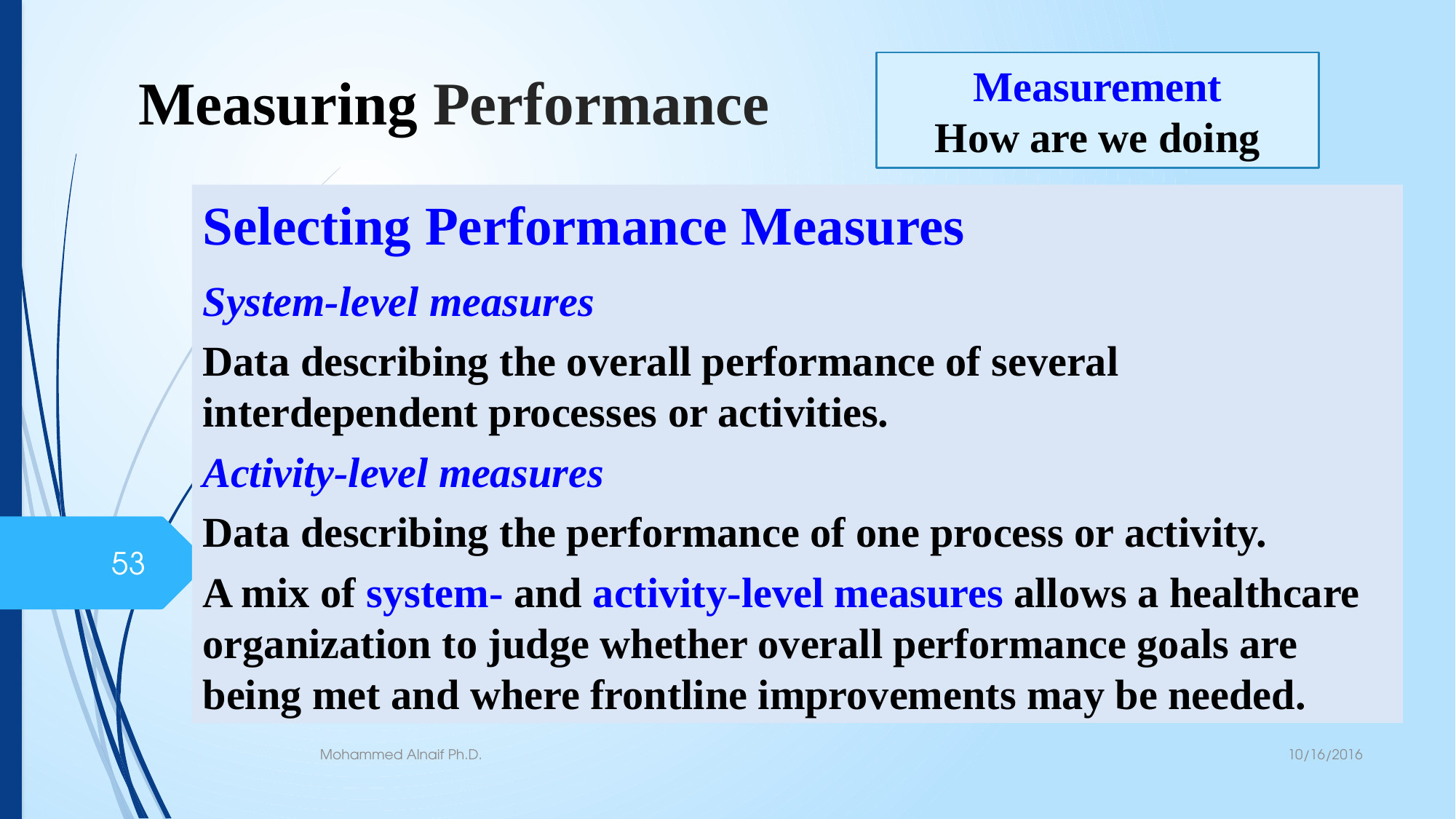

# Measuring Performance
Measurement
How are we doing

Selecting Performance Measures
System-level measures
Data describing the overall performance of several interdependent processes or activities.
Activity-level measures
Data describing the performance of one process or activity.
A mix of system- and activity-level measures allows a healthcare organization to judge whether overall performance goals are being met and where frontline improvements may be needed.
53
10/16/2016
Mohammed Alnaif Ph.D.